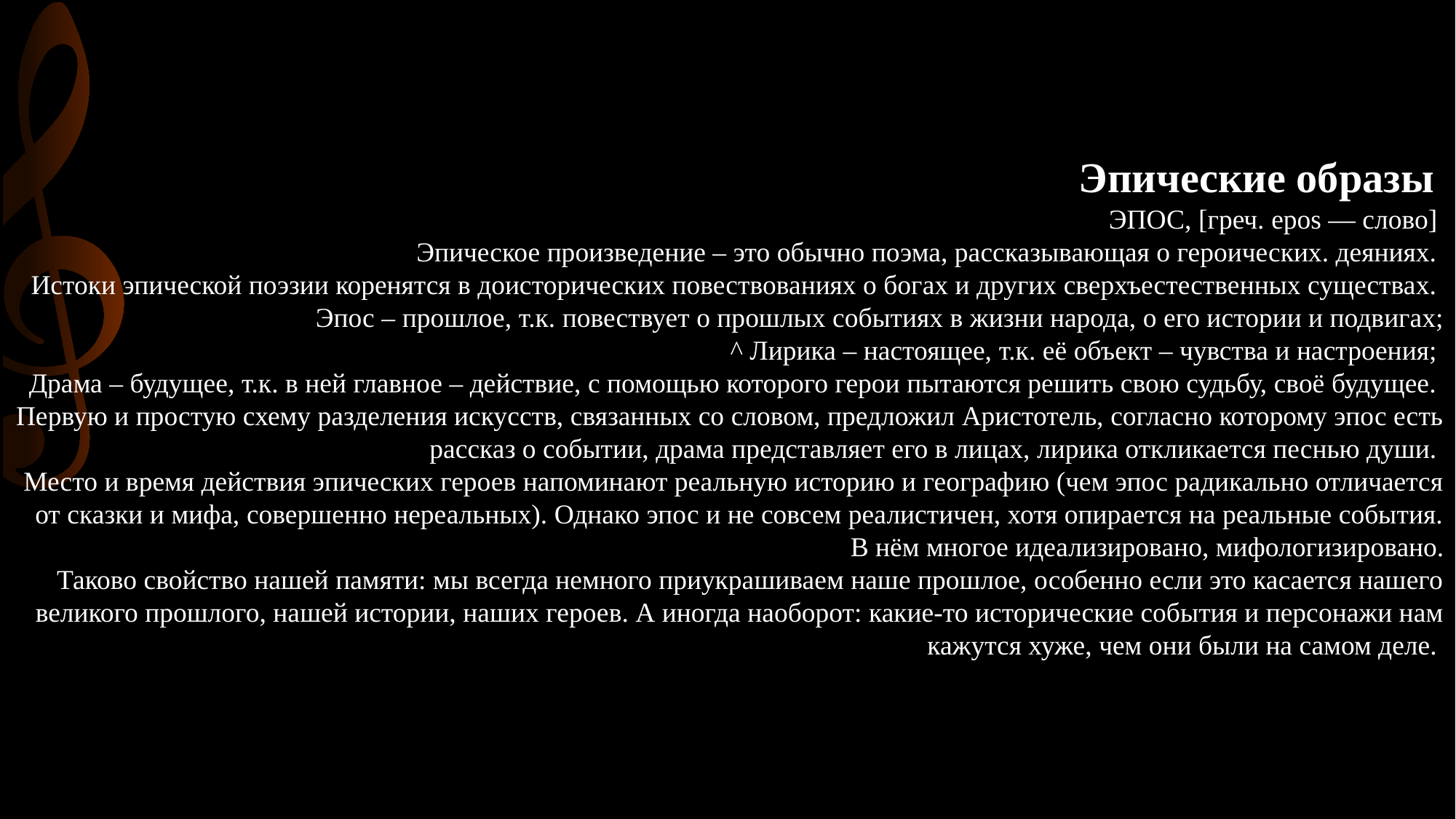

Эпические образы
ЭПОС, [греч. epos — слово]
Эпическое произведение – это обычно поэма, рассказывающая о героических. деяниях.
Истоки эпической поэзии коренятся в доисторических повествованиях о богах и других сверхъестественных существах.
Эпос – прошлое, т.к. повествует о прошлых событиях в жизни народа, о его истории и подвигах;
^ Лирика – настоящее, т.к. её объект – чувства и настроения;
Драма – будущее, т.к. в ней главное – действие, с помощью которого герои пытаются решить свою судьбу, своё будущее.
Первую и простую схему разделения искусств, связанных со словом, предложил Аристотель, согласно которому эпос есть рассказ о событии, драма представляет его в лицах, лирика откликается песнью души.
Место и время действия эпических героев напоминают реальную историю и географию (чем эпос радикально отличается от сказки и мифа, совершенно нереальных). Однако эпос и не совсем реалистичен, хотя опирается на реальные события. В нём многое идеализировано, мифологизировано.
Таково свойство нашей памяти: мы всегда немного приукрашиваем наше прошлое, особенно если это касается нашего великого прошлого, нашей истории, наших героев. А иногда наоборот: какие-то исторические события и персонажи нам кажутся хуже, чем они были на самом деле.